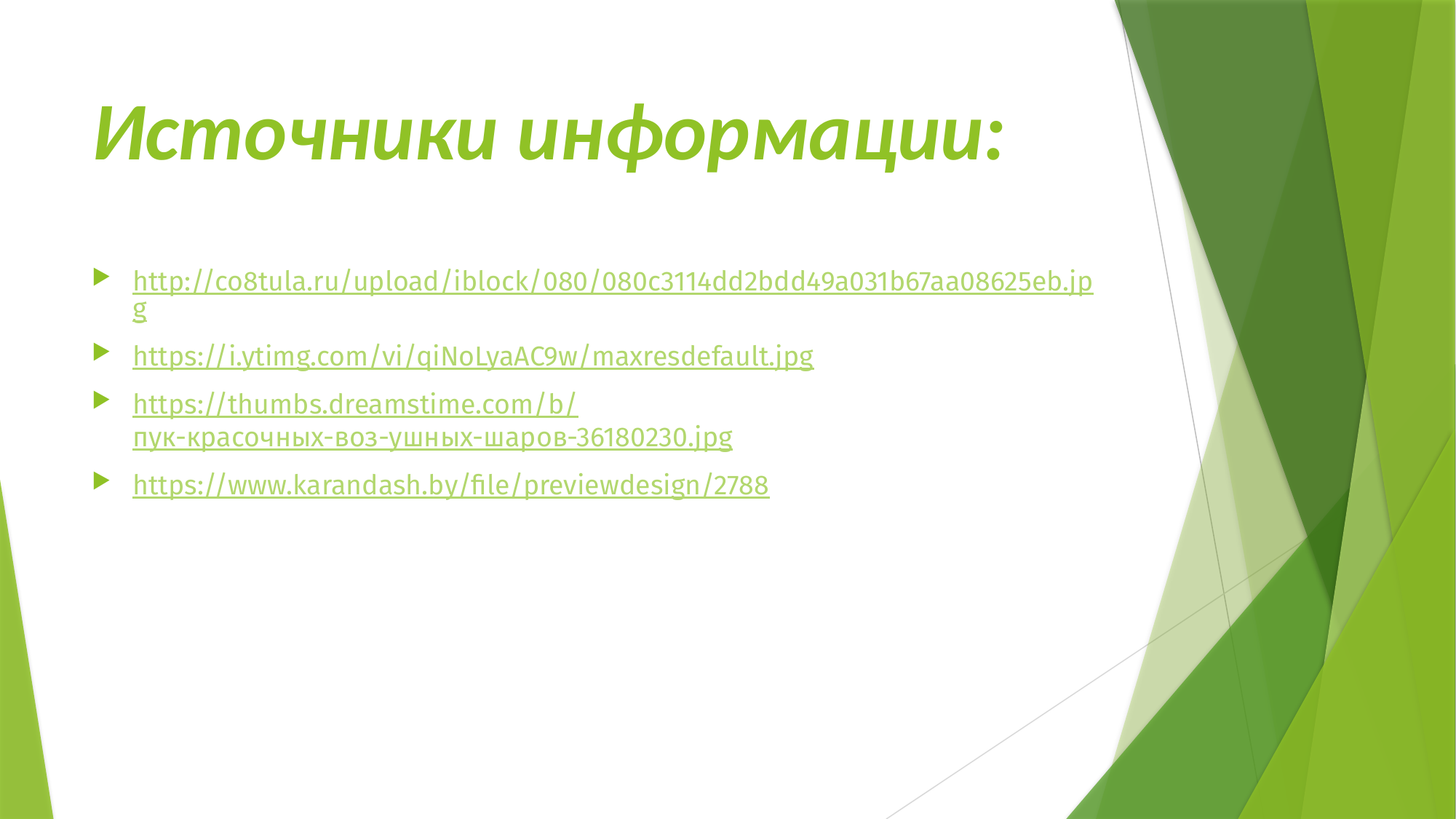

# Источники информации:
http://co8tula.ru/upload/iblock/080/080c3114dd2bdd49a031b67aa08625eb.jpg
https://i.ytimg.com/vi/qiNoLyaAC9w/maxresdefault.jpg
https://thumbs.dreamstime.com/b/пук-красочных-воз-ушных-шаров-36180230.jpg
https://www.karandash.by/file/previewdesign/2788